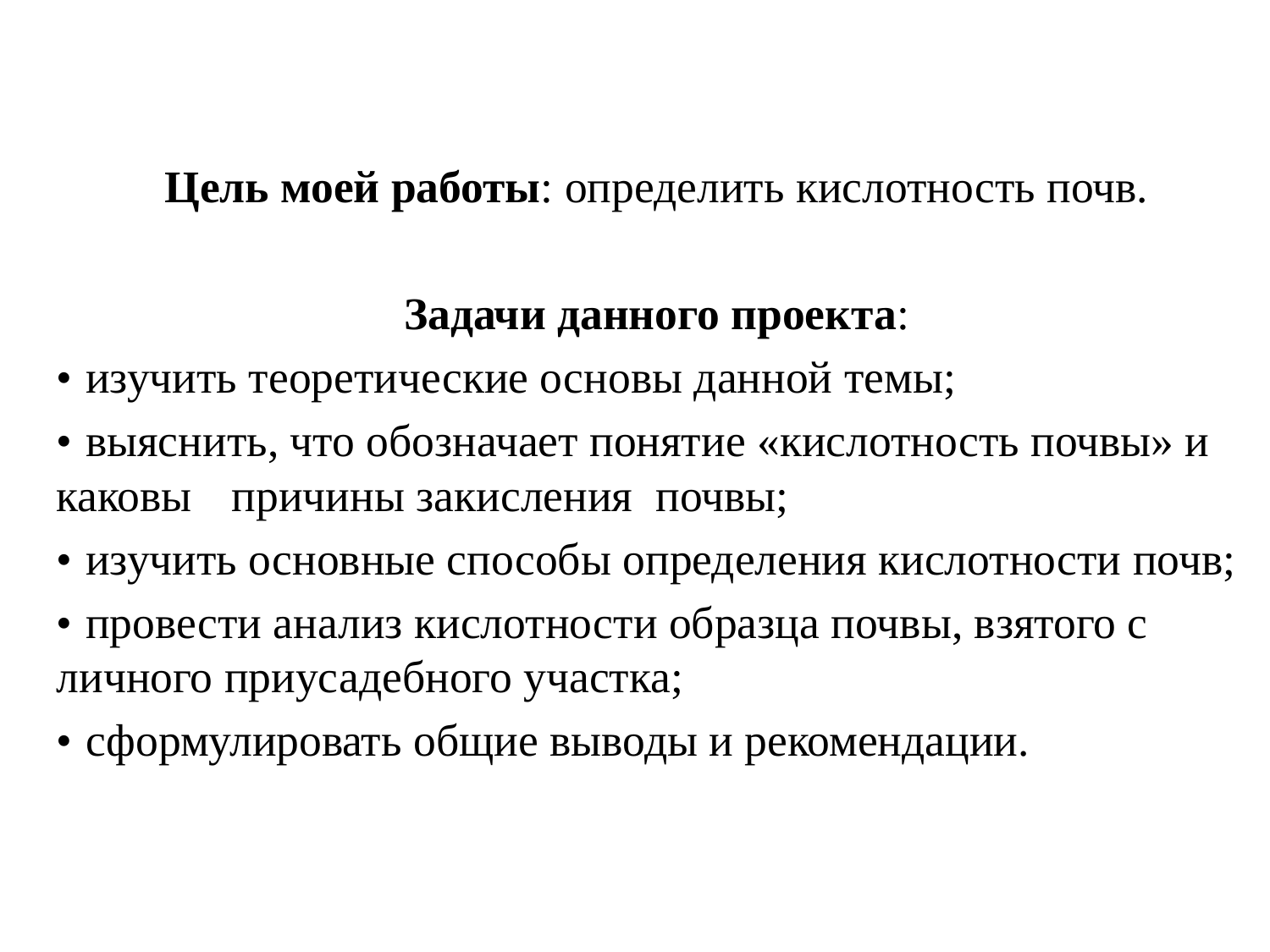

Цель моей работы: определить кислотность почв.

		Задачи данного проекта:
	•	изучить теоретические основы данной темы;
	•	выяснить, что обозначает понятие «кислотность почвы» и каковы 	причины закисления  почвы;
	•	изучить основные способы определения кислотности почв;
	•	провести анализ кислотности образца почвы, взятого с личного приусадебного участка;
	•	сформулировать общие выводы и рекомендации.